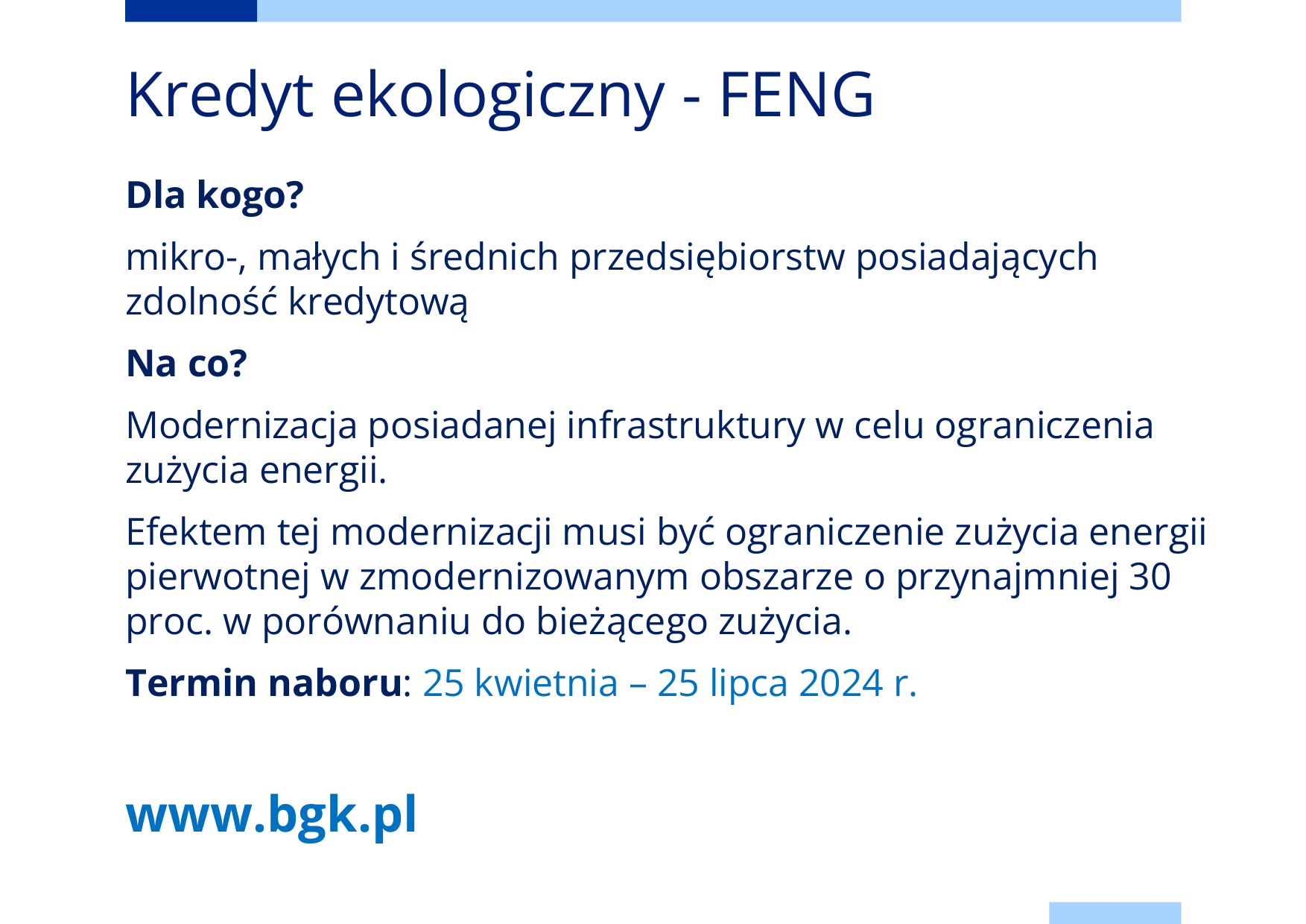

# Kredyt ekologiczny - FENG
Dla kogo?
mikro-, małych i średnich przedsiębiorstw posiadających zdolność kredytową
Na co?
Modernizacja posiadanej infrastruktury w celu ograniczenia zużycia energii.
Efektem tej modernizacji musi być ograniczenie zużycia energii pierwotnej w zmodernizowanym obszarze o przynajmniej 30 proc. w porównaniu do bieżącego zużycia.
Termin naboru: 25 kwietnia – 25 lipca 2024 r.

www.bgk.pl